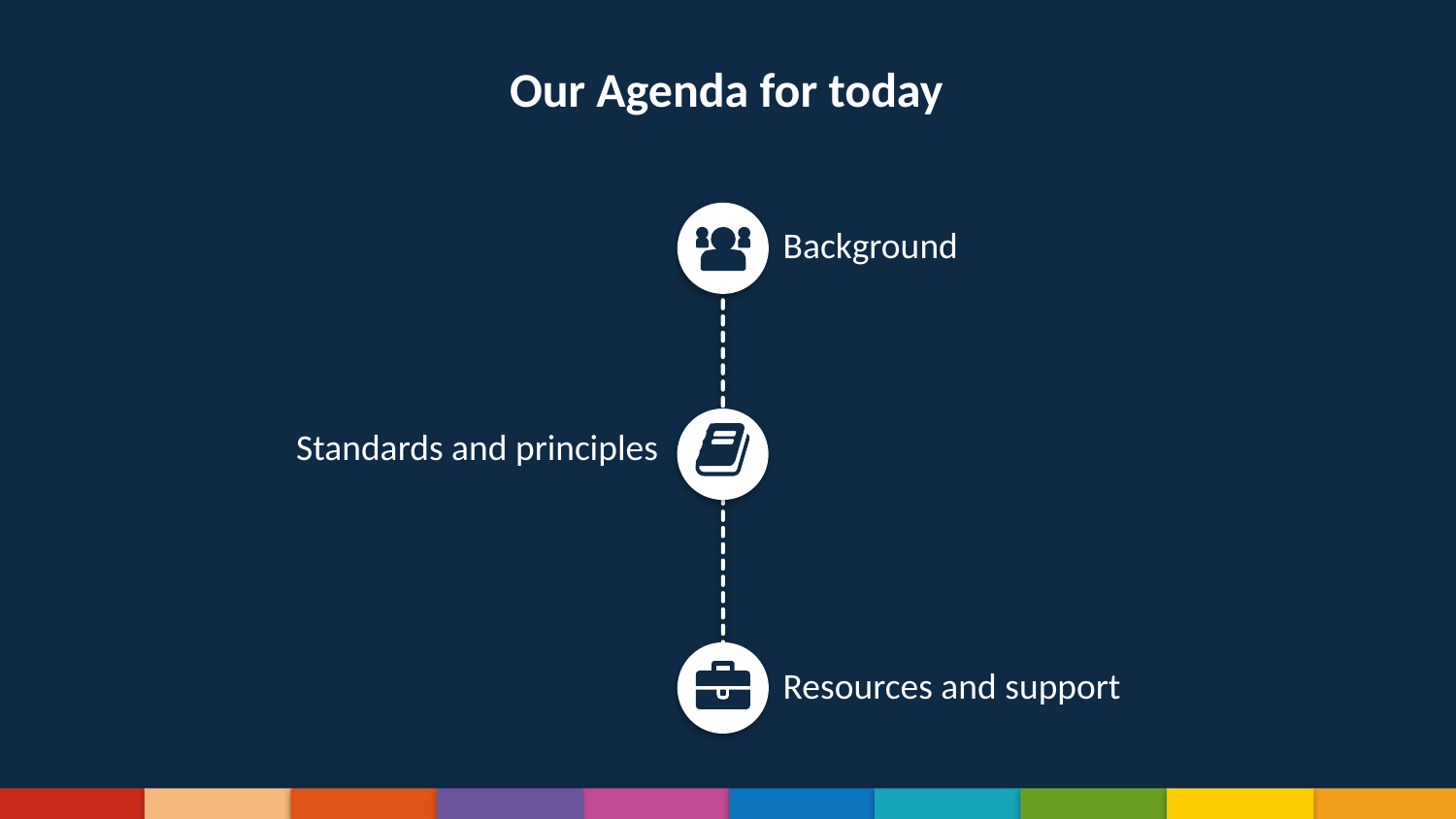

# Our Agenda for today

Background

Standards and principles

Resources and support